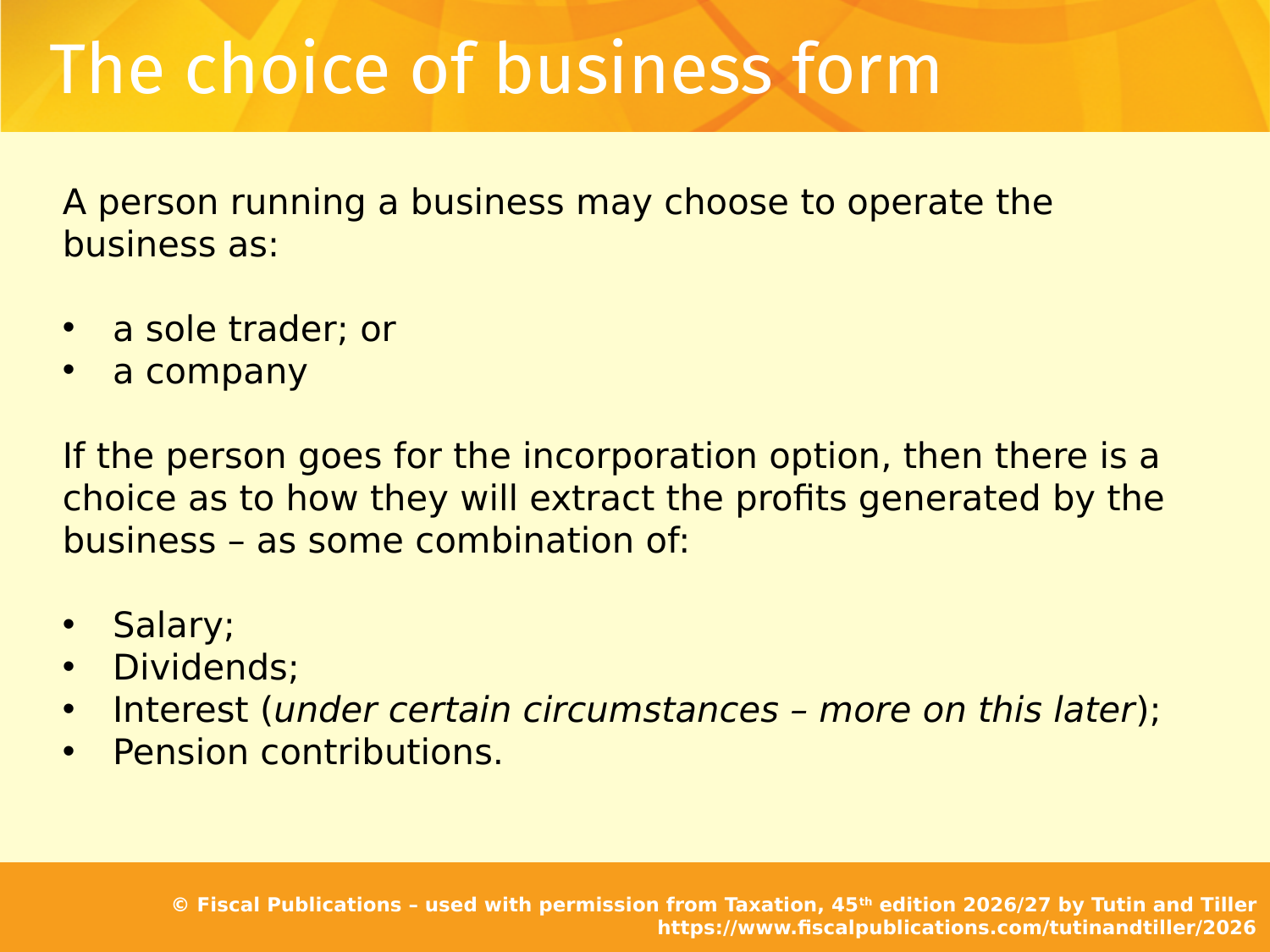

# The choice of business form

A person running a business may choose to operate the business as:

a sole trader; or
a company

If the person goes for the incorporation option, then there is a choice as to how they will extract the profits generated by the business – as some combination of:

Salary;
Dividends;
Interest (under certain circumstances – more on this later);
Pension contributions.